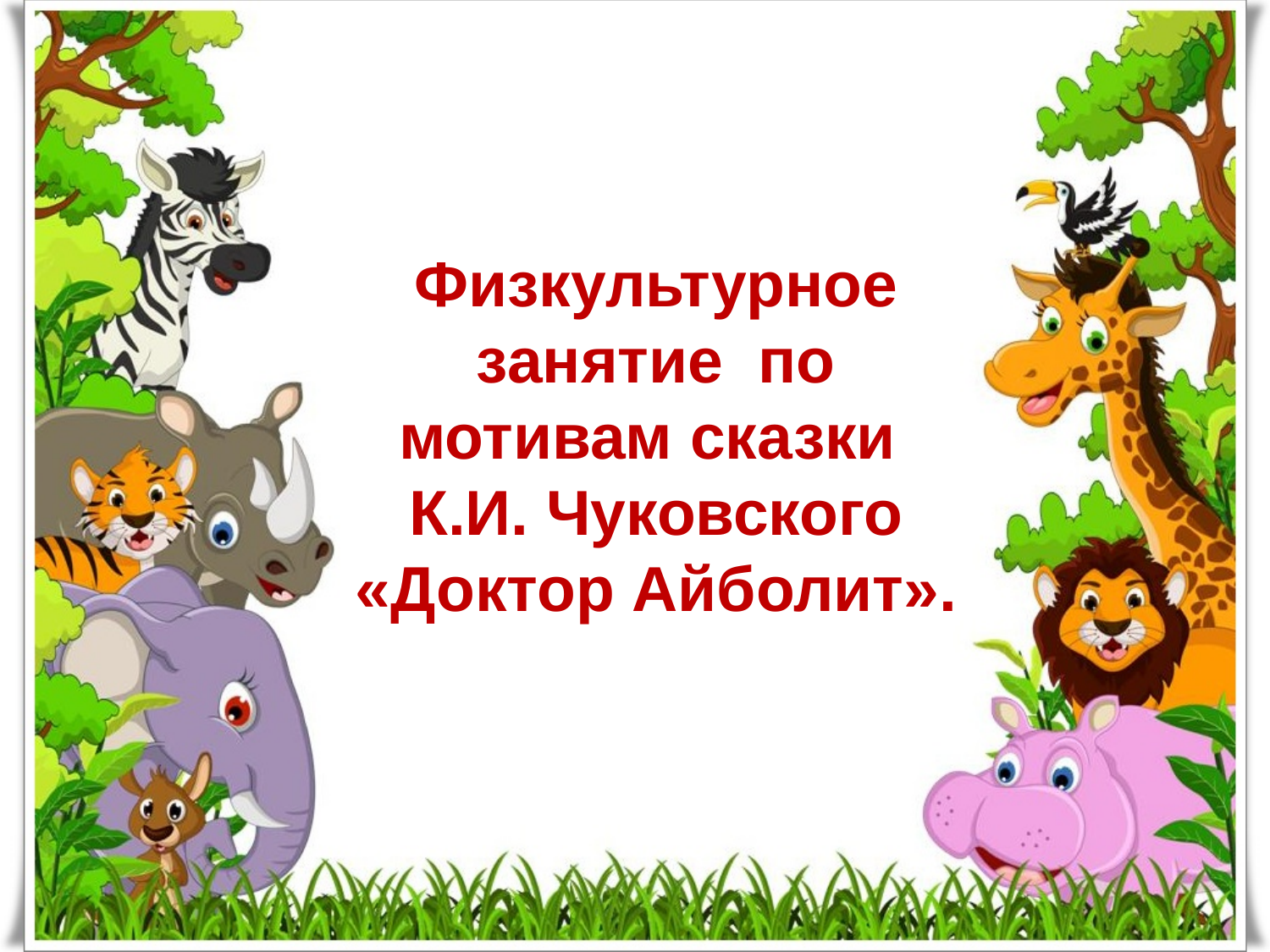

# Физкультурное занятие  по мотивам сказки К.И. Чуковского «Доктор Айболит».